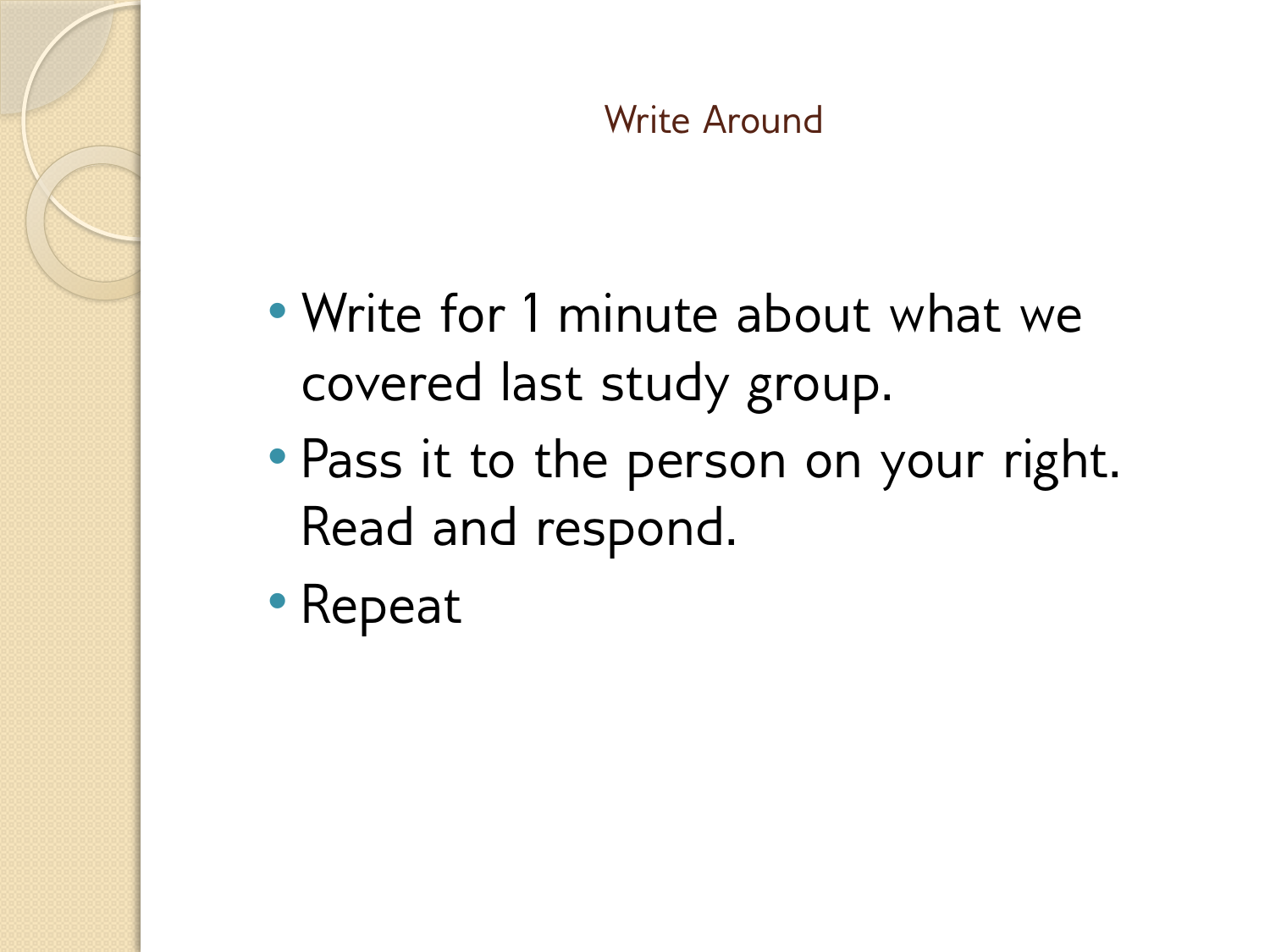

# Write Around

Write for 1 minute about what we covered last study group.
Pass it to the person on your right. Read and respond.
Repeat